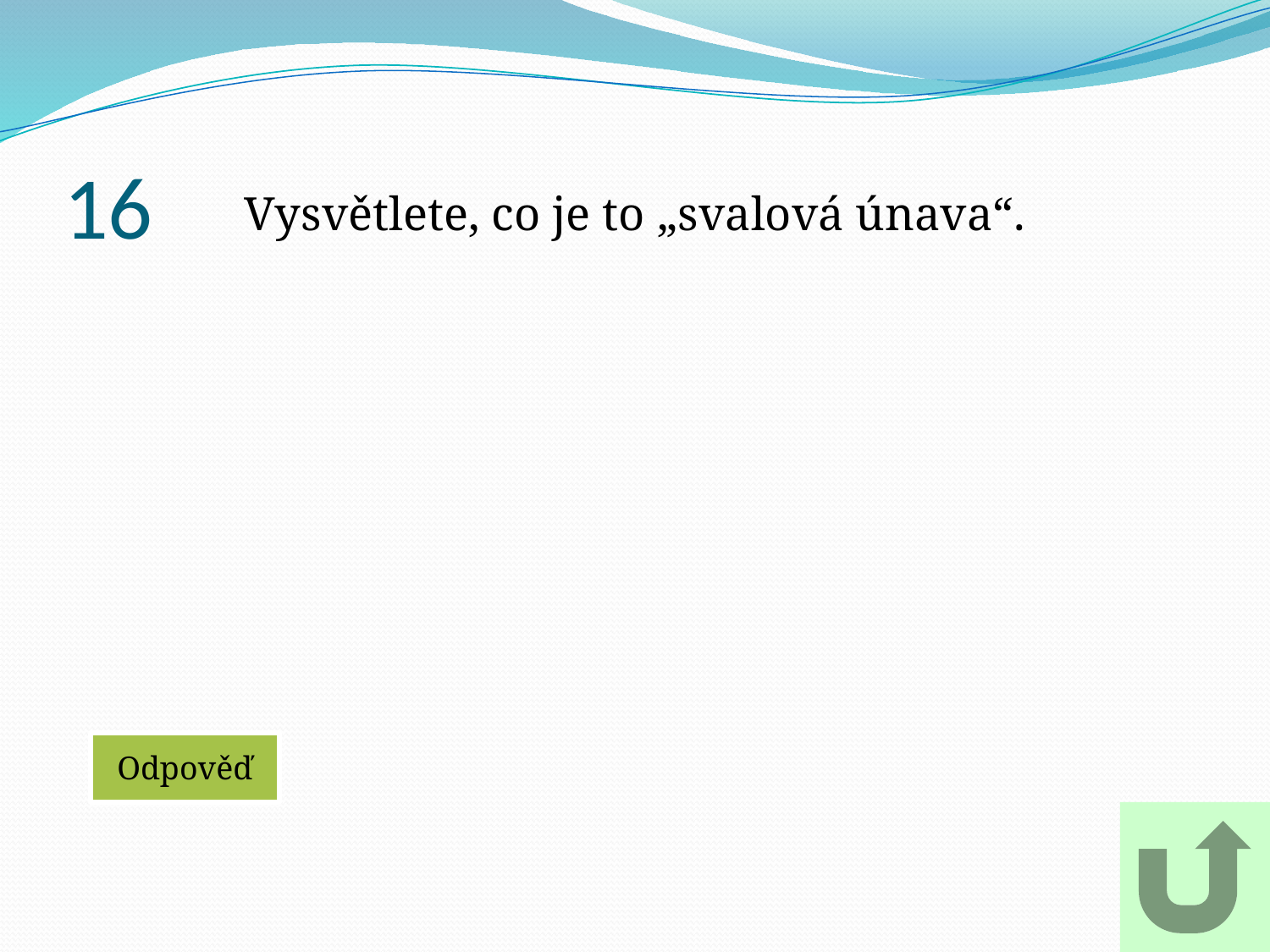

# 16
Vysvětlete, co je to „svalová únava“.

Odpověď